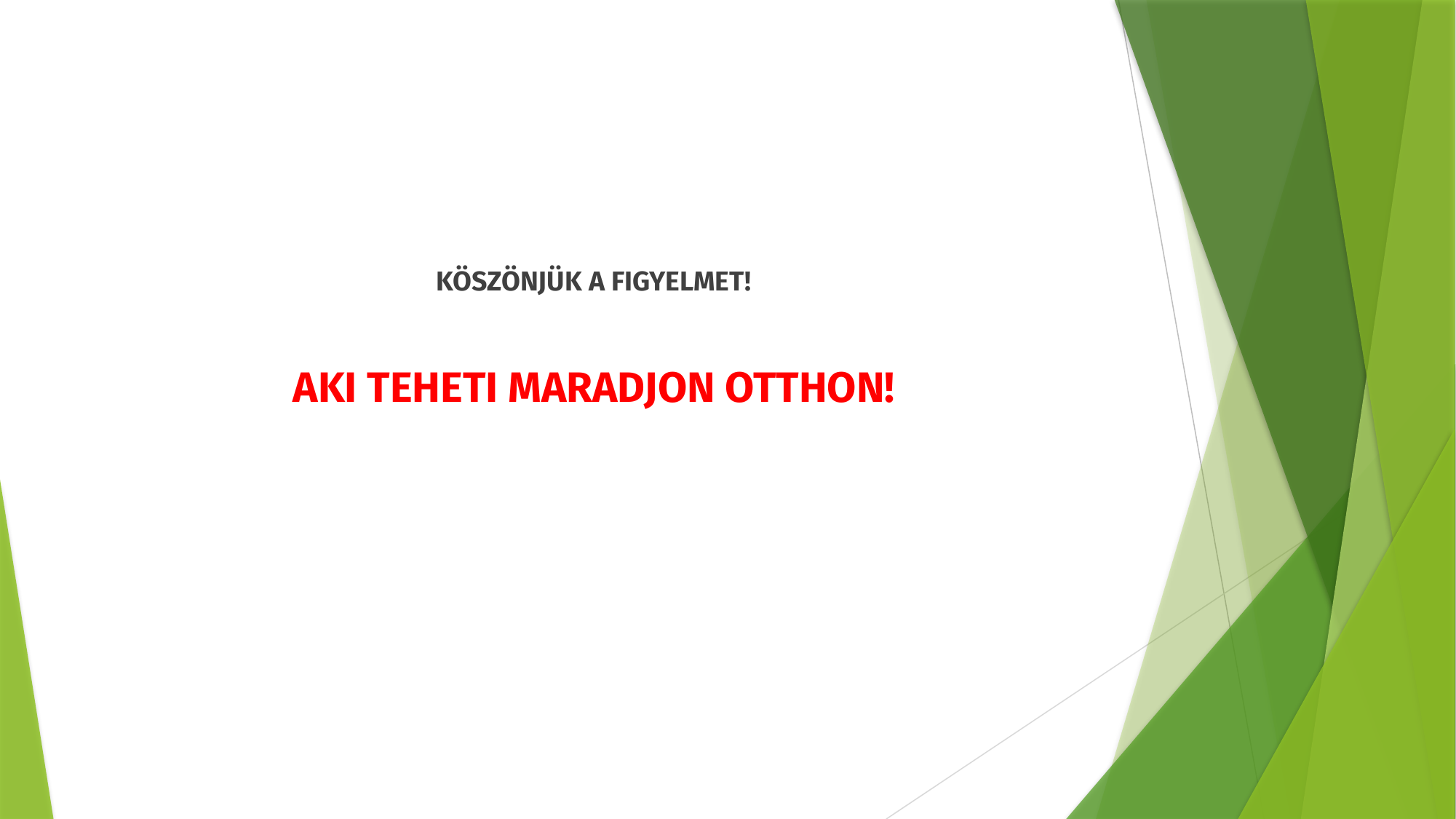

#
KÖSZÖNJÜK A FIGYELMET!

AKI TEHETI MARADJON OTTHON!